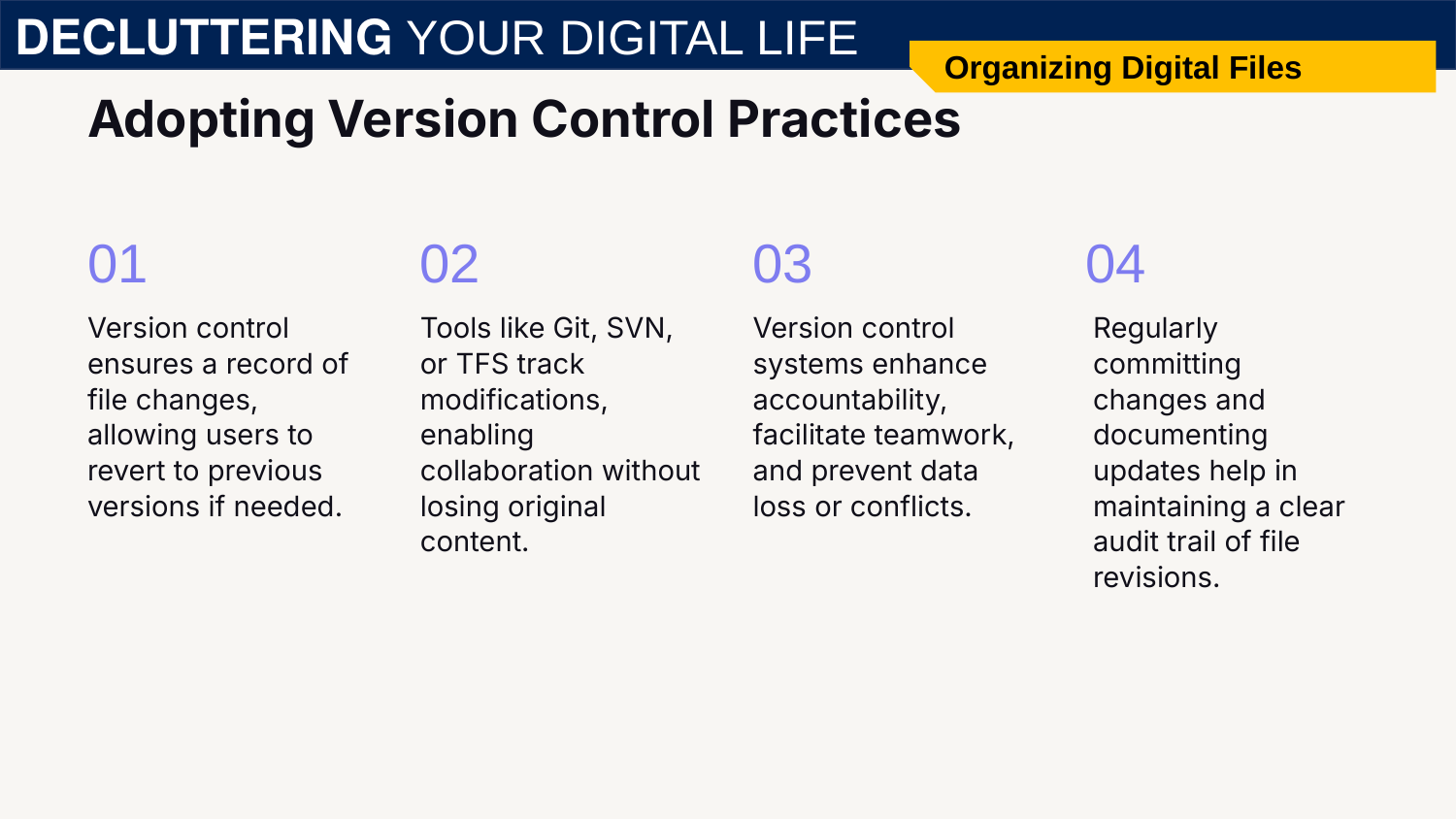

DECLUTTERING YOUR DIGITAL LIFE
Organizing Digital Files

# Adopting Version Control Practices
01
02
03
04
Version control ensures a record of file changes, allowing users to revert to previous versions if needed.
Tools like Git, SVN, or TFS track modifications, enabling collaboration without losing original content.
Version control systems enhance accountability, facilitate teamwork, and prevent data loss or conflicts.
Regularly committing changes and documenting updates help in maintaining a clear audit trail of file revisions.